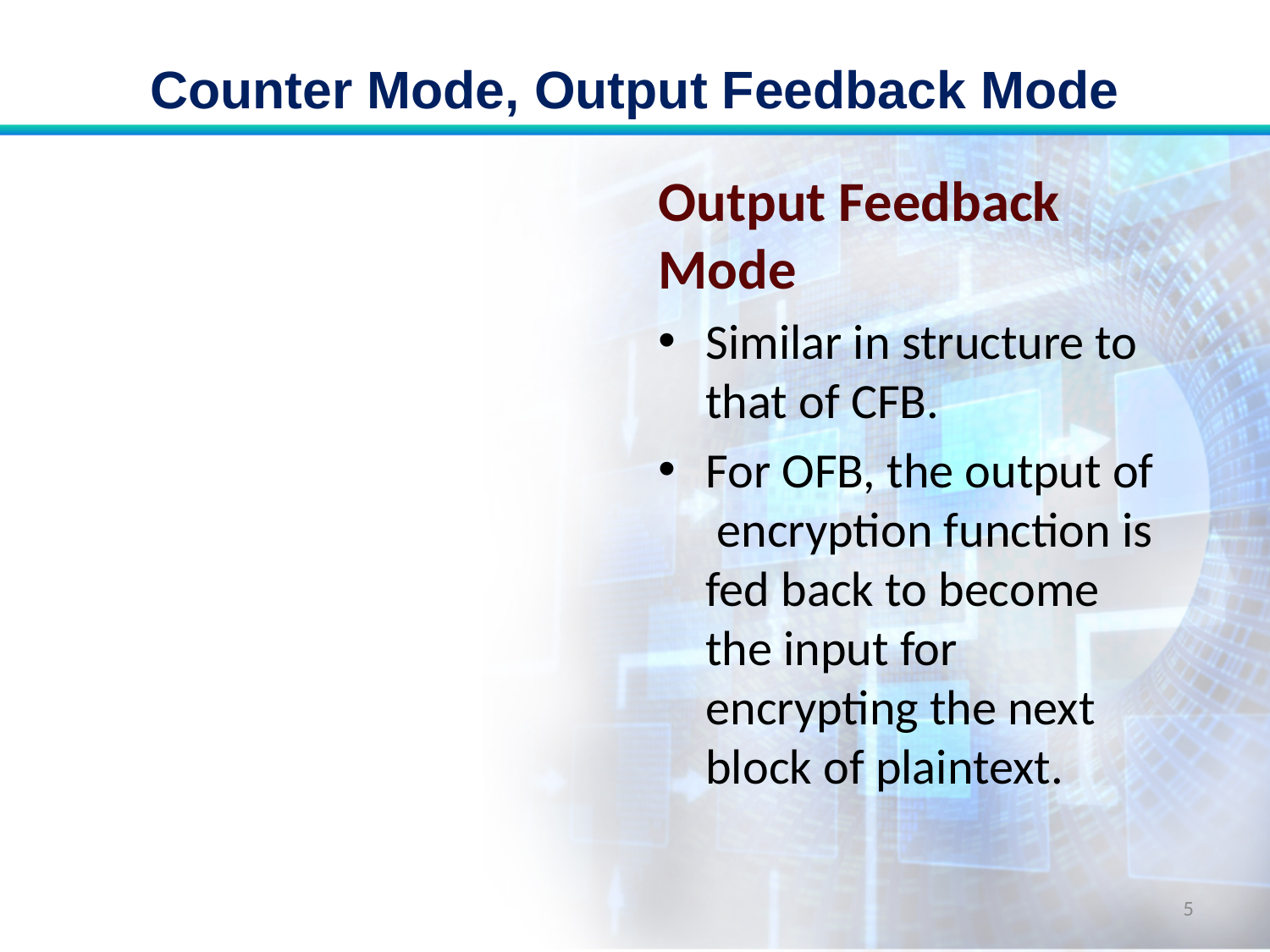

# Counter Mode, Output Feedback Mode
Output Feedback Mode
Similar in structure to that of CFB.
For OFB, the output of  encryption function is fed back to become the input for encrypting the next block of plaintext.
5